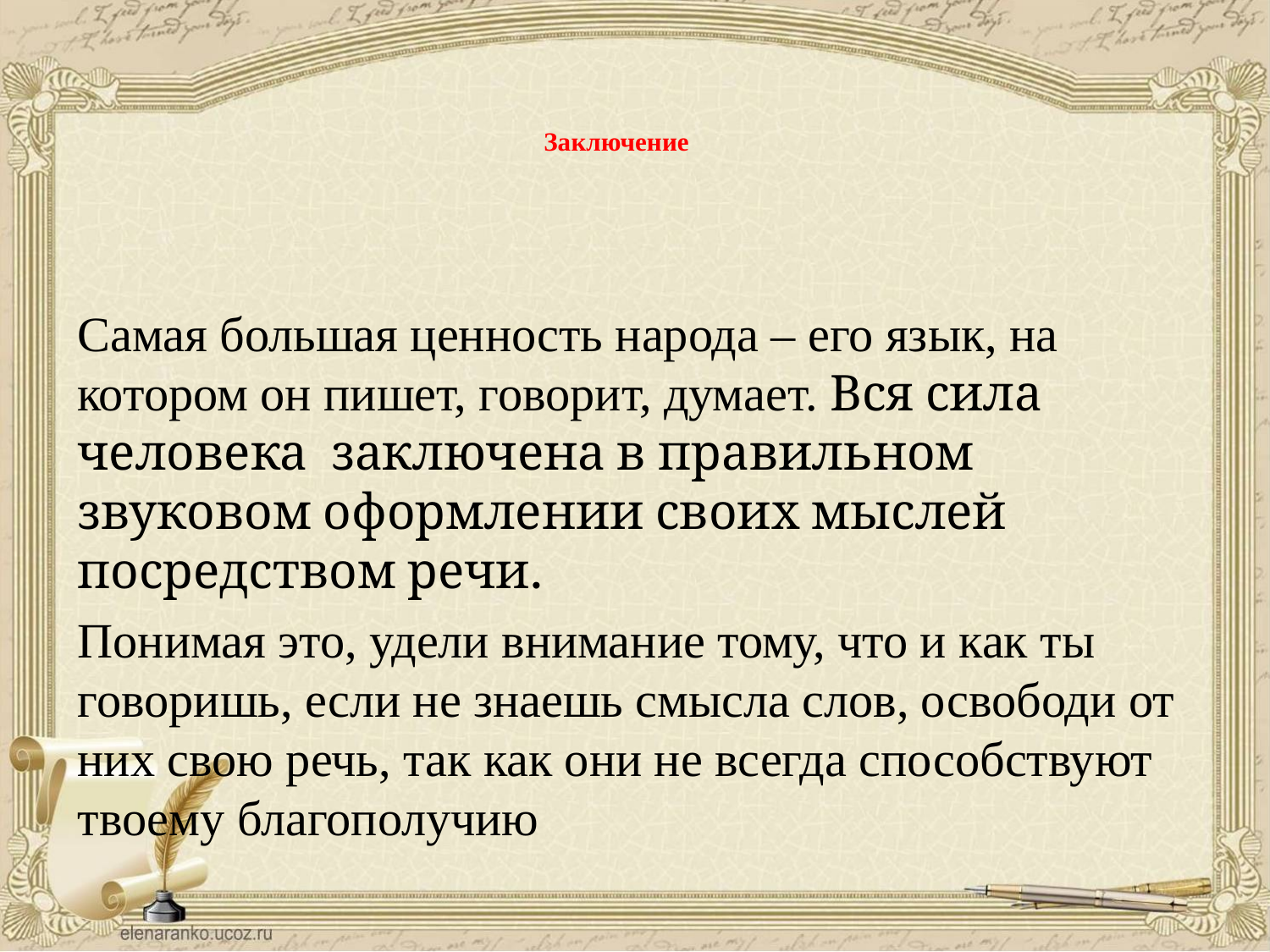

# Заключение
Самая большая ценность народа – его язык, на котором он пишет, говорит, думает. Вся сила человека  заключена в правильном звуковом оформлении своих мыслей посредством речи.
Понимая это, удели внимание тому, что и как ты говоришь, если не знаешь смысла слов, освободи от них свою речь, так как они не всегда способствуют твоему благополучию